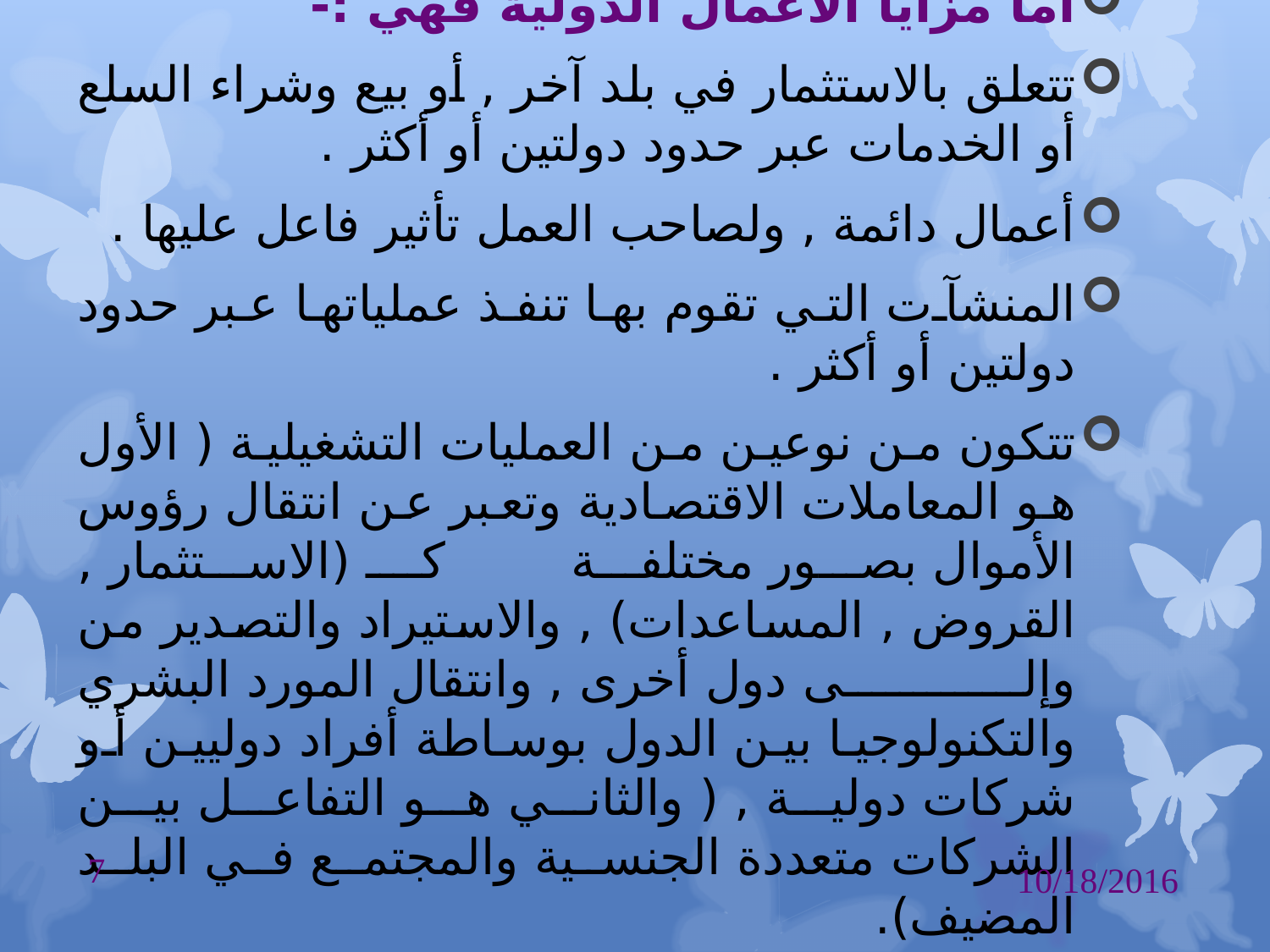

أما مزايا الأعمال الدولية فهي :-
تتعلق بالاستثمار في بلد آخر , أو بيع وشراء السلع أو الخدمات عبر حدود دولتين أو أكثر .
أعمال دائمة , ولصاحب العمل تأثير فاعل عليها .
المنشآت التي تقوم بها تنفذ عملياتها عبر حدود دولتين أو أكثر .
تتكون من نوعين من العمليات التشغيلية ( الأول هو المعاملات الاقتصادية وتعبر عن انتقال رؤوس الأموال بصور مختلفة        كـ (الاستثمار , القروض , المساعدات) , والاستيراد والتصدير من وإلى دول أخرى , وانتقال المورد البشري والتكنولوجيا بين الدول بوساطة أفراد دوليين أو شركات دولية , ( والثاني هو التفاعل بين الشركات متعددة الجنسية والمجتمع في البلد المضيف).
7
10/18/2016